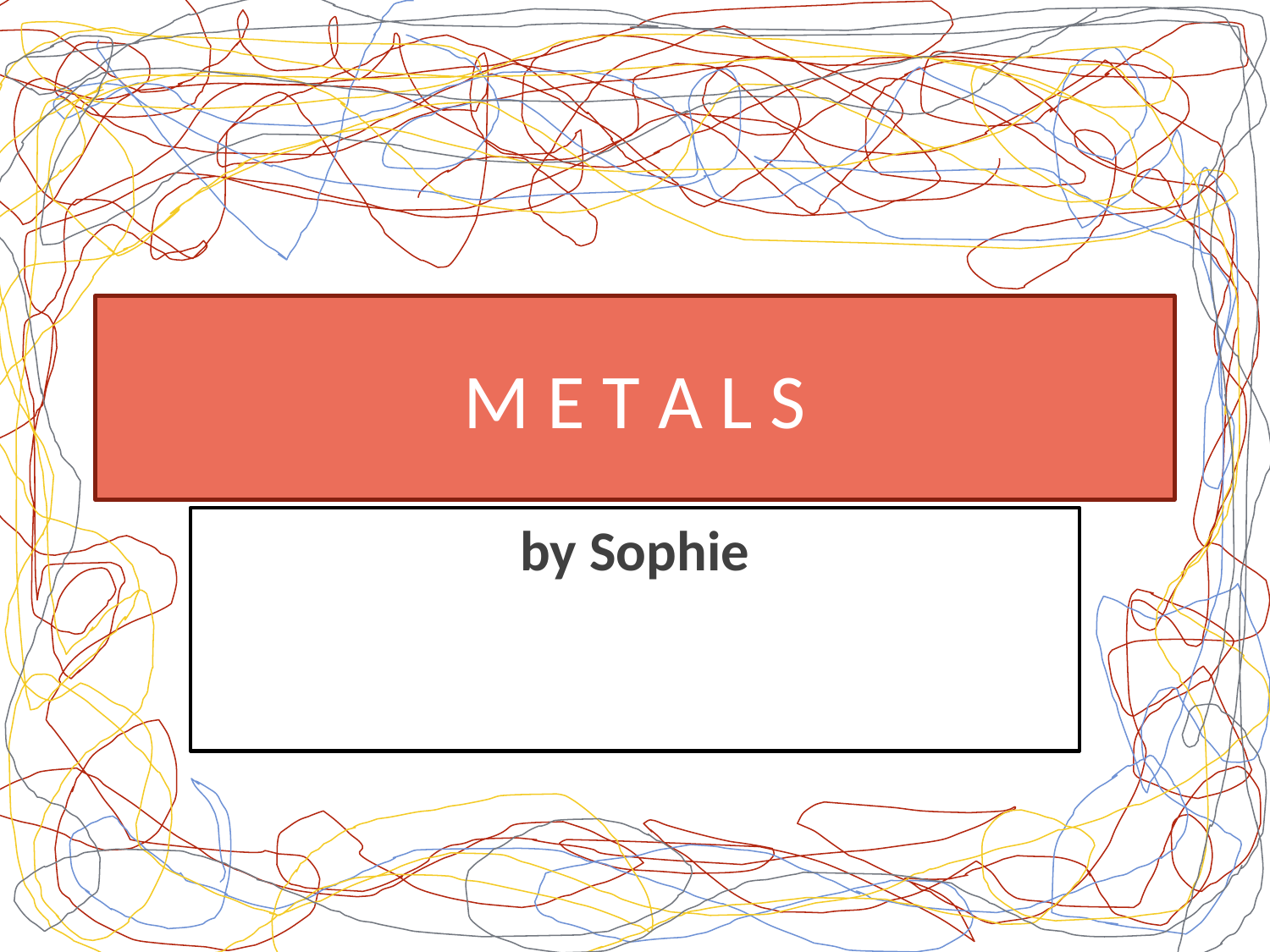

# M E T A L S
by Sophie